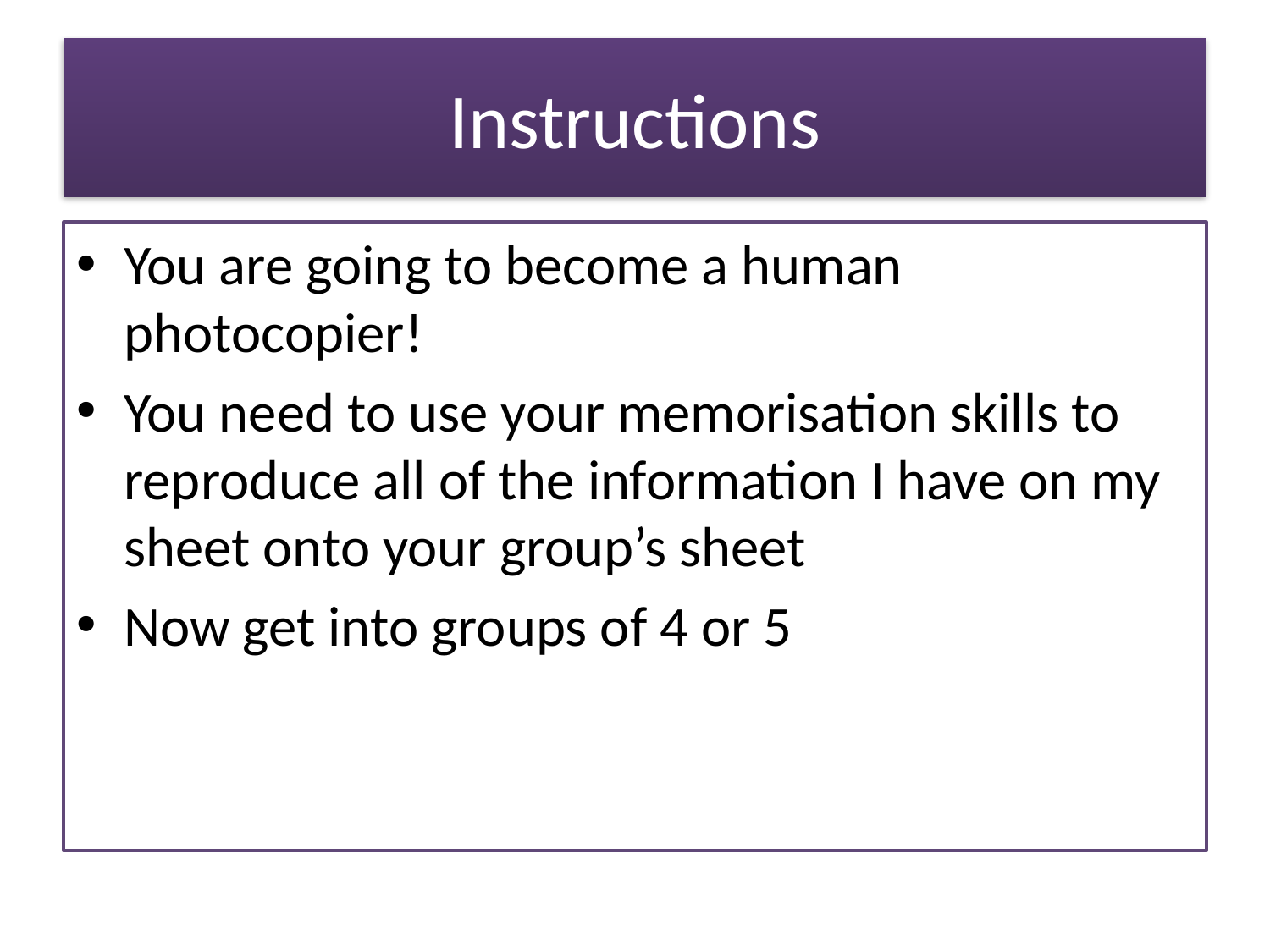

# Instructions
You are going to become a human photocopier!
You need to use your memorisation skills to reproduce all of the information I have on my sheet onto your group’s sheet
Now get into groups of 4 or 5